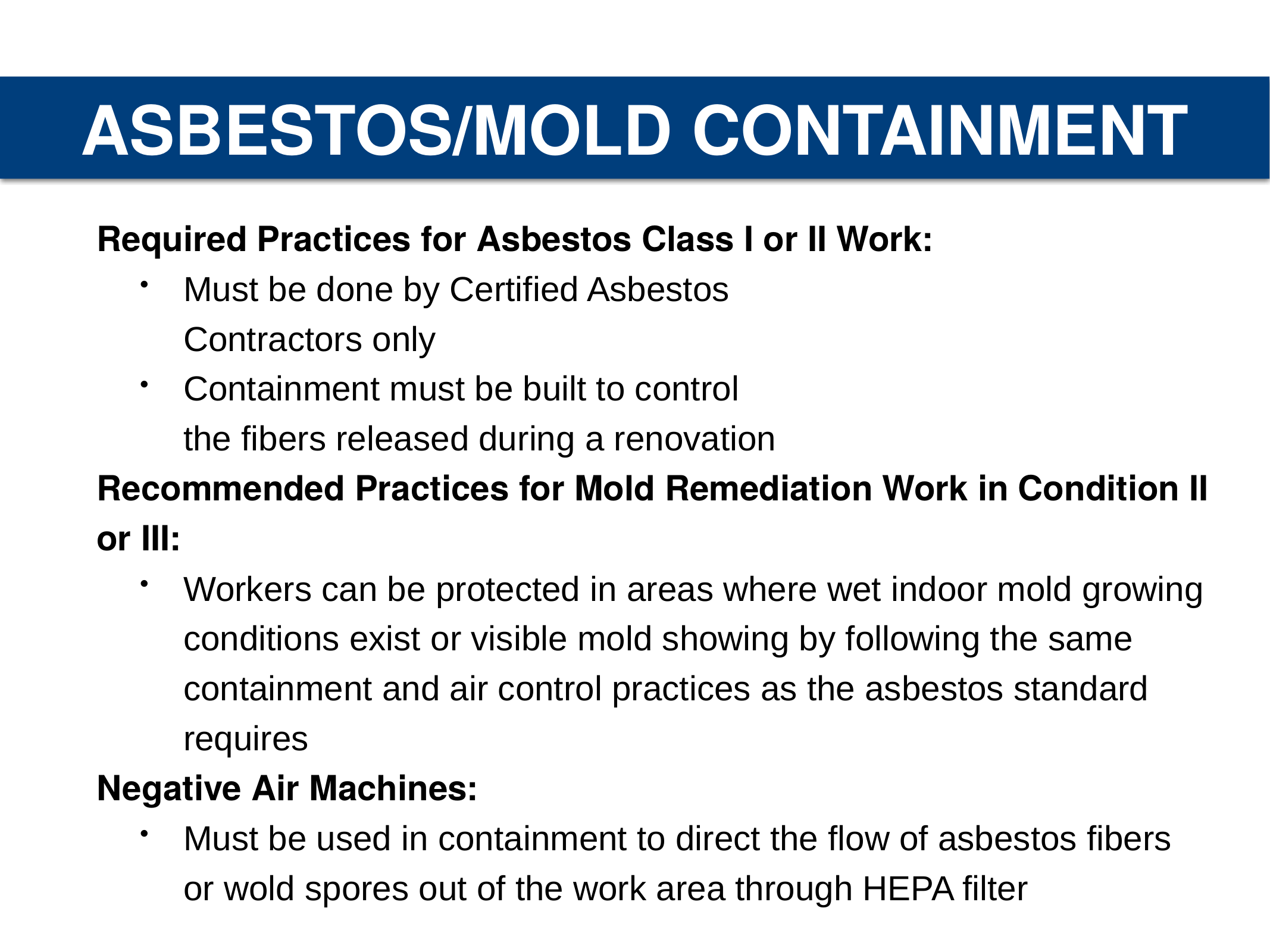

ASBESTOS/MOLD CONTAINMENT
Required Practices for Asbestos Class I or II Work:
Must be done by Certified Asbestos
Contractors only
Containment must be built to control
the fibers released during a renovation
Recommended Practices for Mold Remediation Work in Condition II or III:
Workers can be protected in areas where wet indoor mold growing conditions exist or visible mold showing by following the same containment and air control practices as the asbestos standard requires
Negative Air Machines:
Must be used in containment to direct the flow of asbestos fibers or wold spores out of the work area through HEPA filter